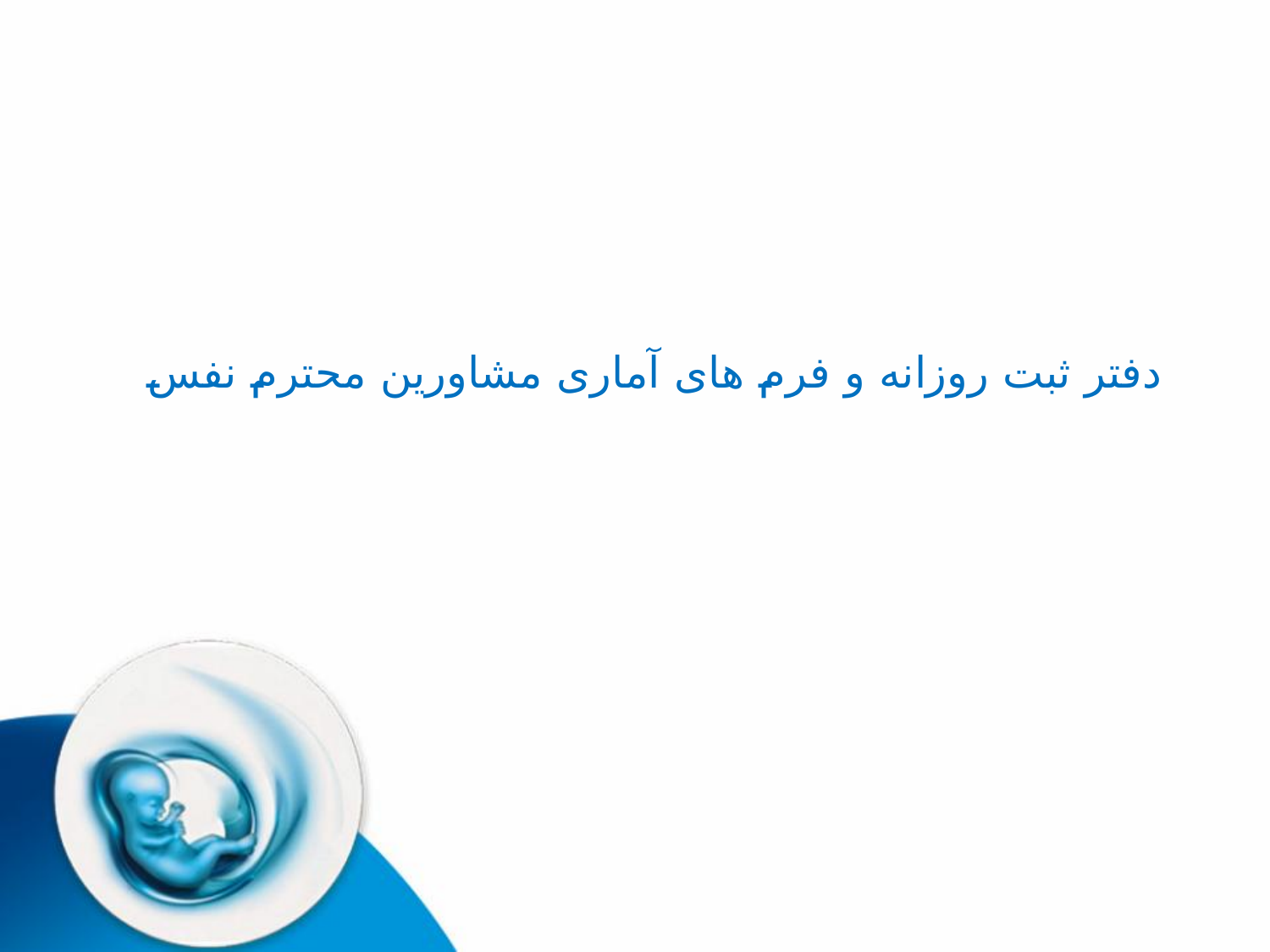

# دفتر ثبت روزانه و فرم های آماری مشاورین محترم نفس